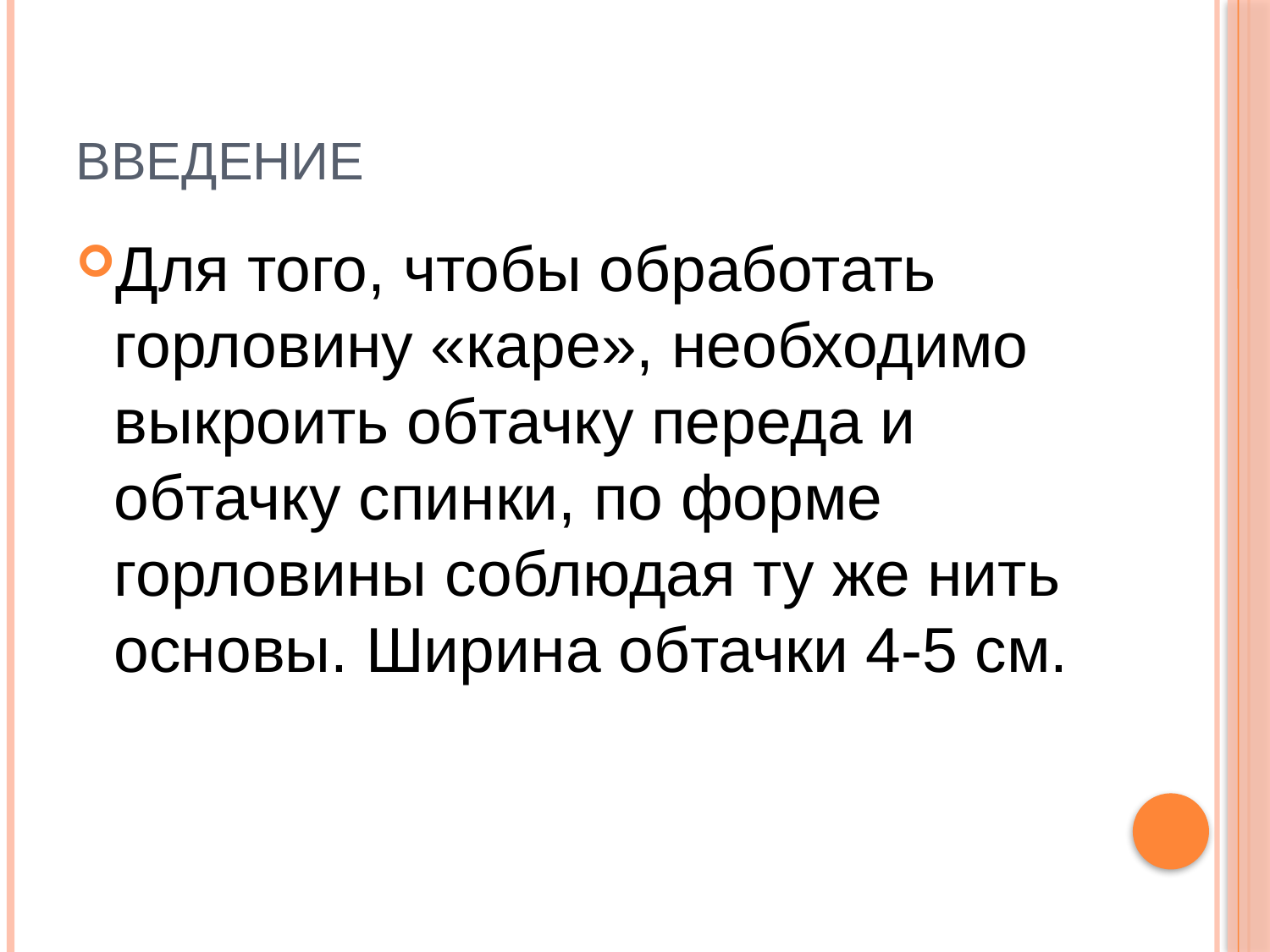

# введение
Для того, чтобы обработать горловину «каре», необходимо выкроить обтачку переда и обтачку спинки, по форме горловины соблюдая ту же нить основы. Ширина обтачки 4-5 см.